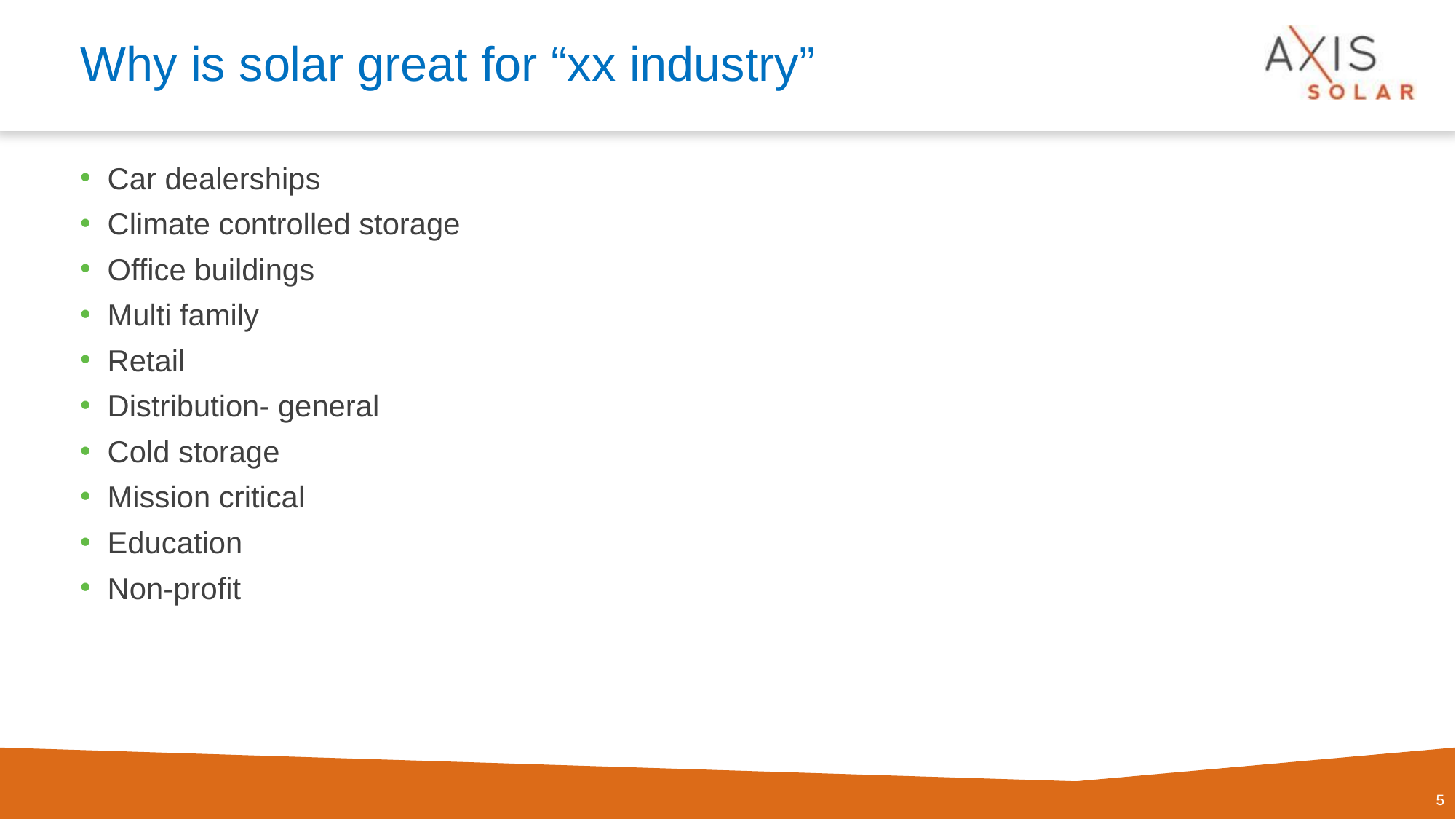

# Why is solar great for “xx industry”
Car dealerships
Climate controlled storage
Office buildings
Multi family
Retail
Distribution- general
Cold storage
Mission critical
Education
Non-profit
5